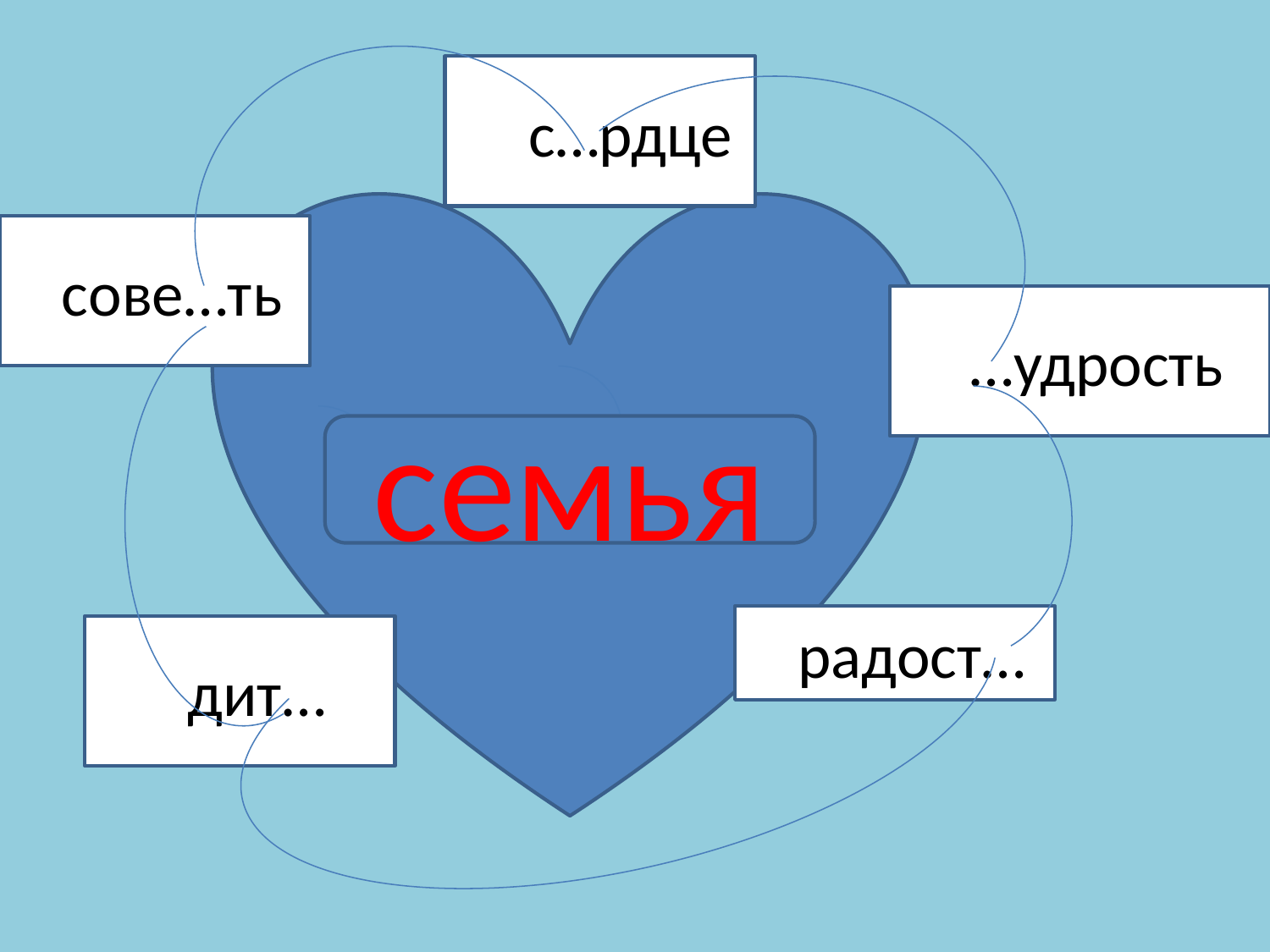

Ссс…рдце

Ссове…ть
С…удрость

семья
# Срадост…
Сдит…